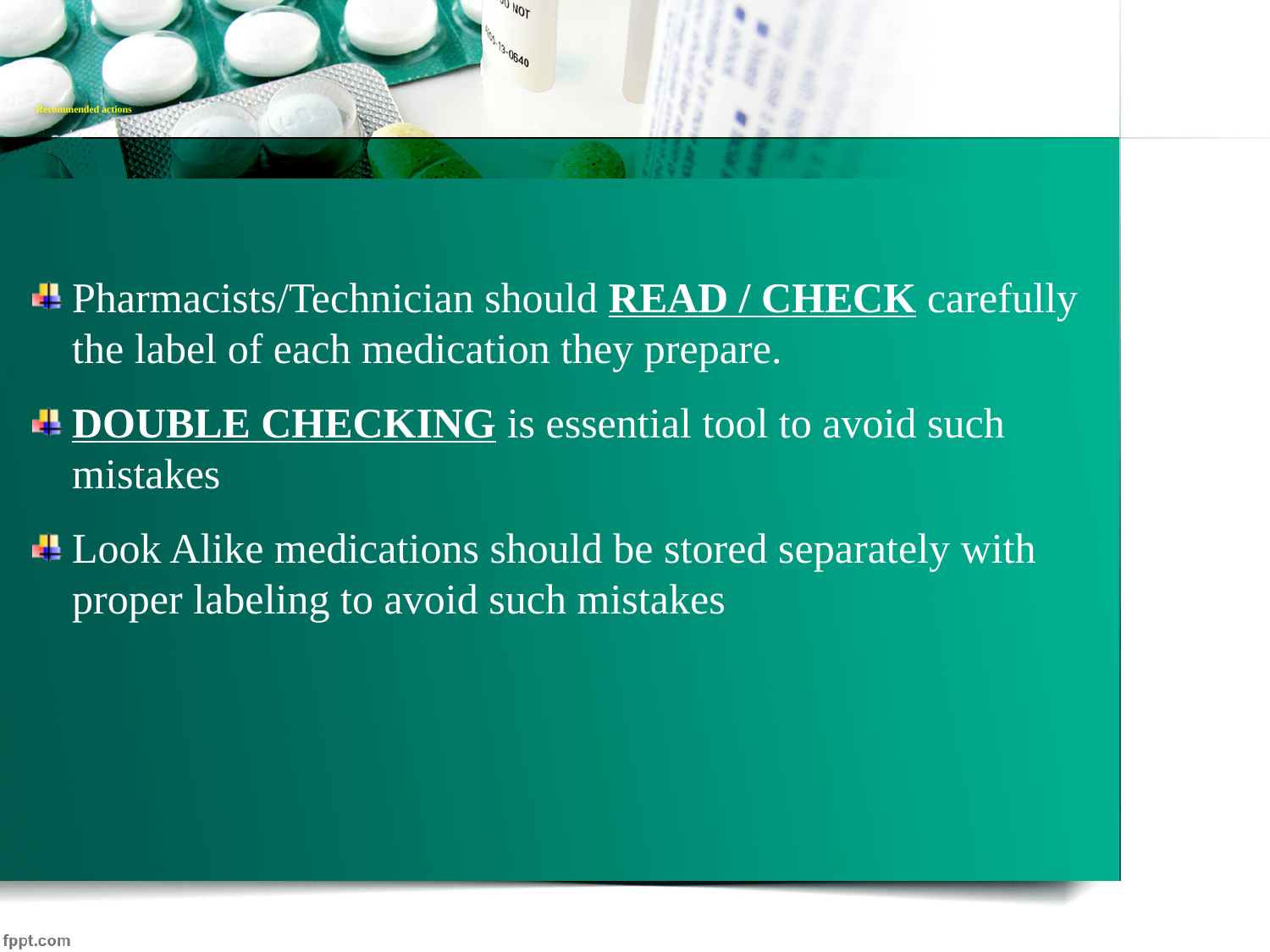

# Recommended actions
Pharmacists/Technician should READ / CHECK carefully the label of each medication they prepare.
DOUBLE CHECKING is essential tool to avoid such mistakes
Look Alike medications should be stored separately with proper labeling to avoid such mistakes